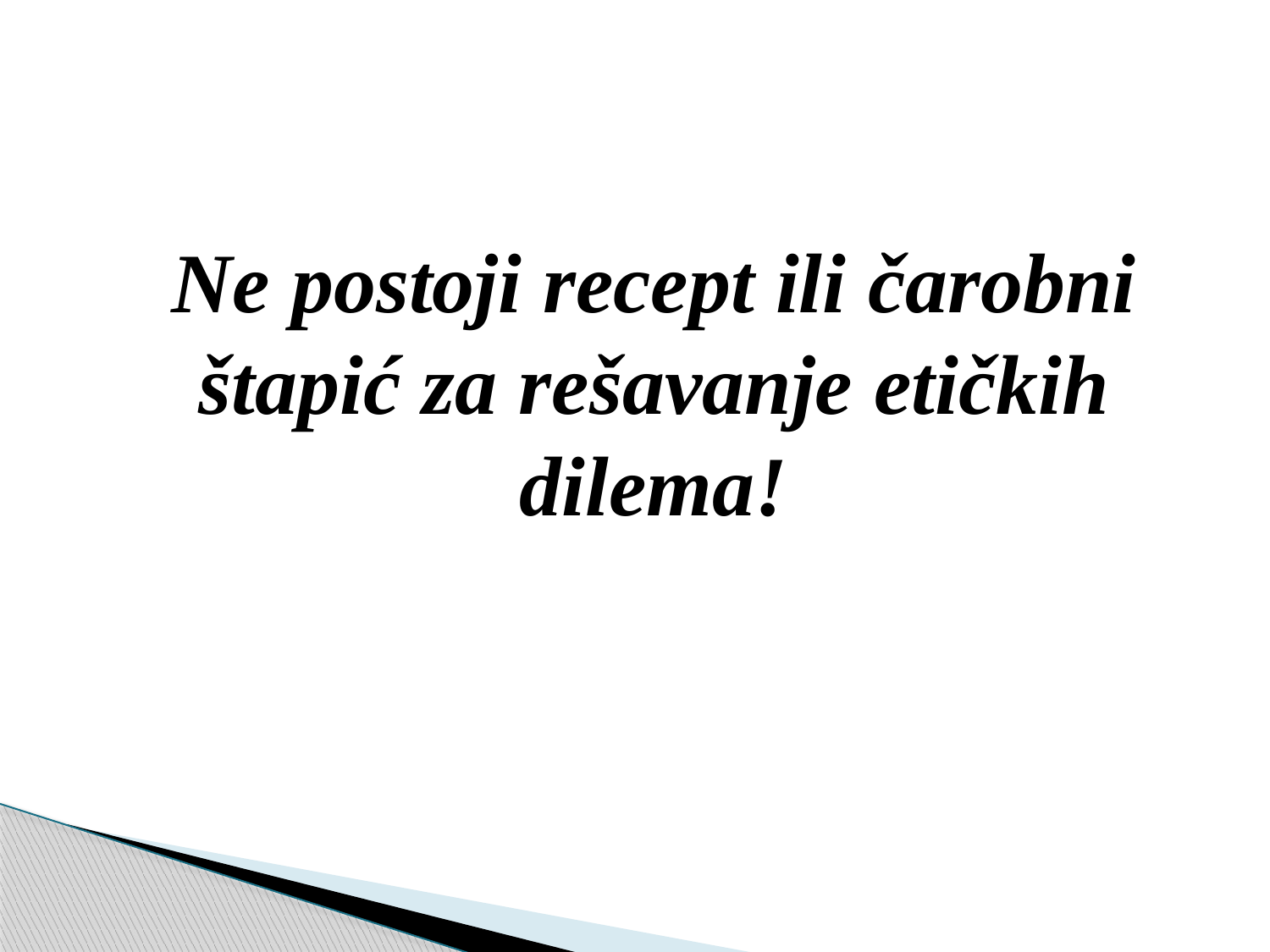

Ne postoji recept ili čarobni štapić za rešavanje etičkih dilema!